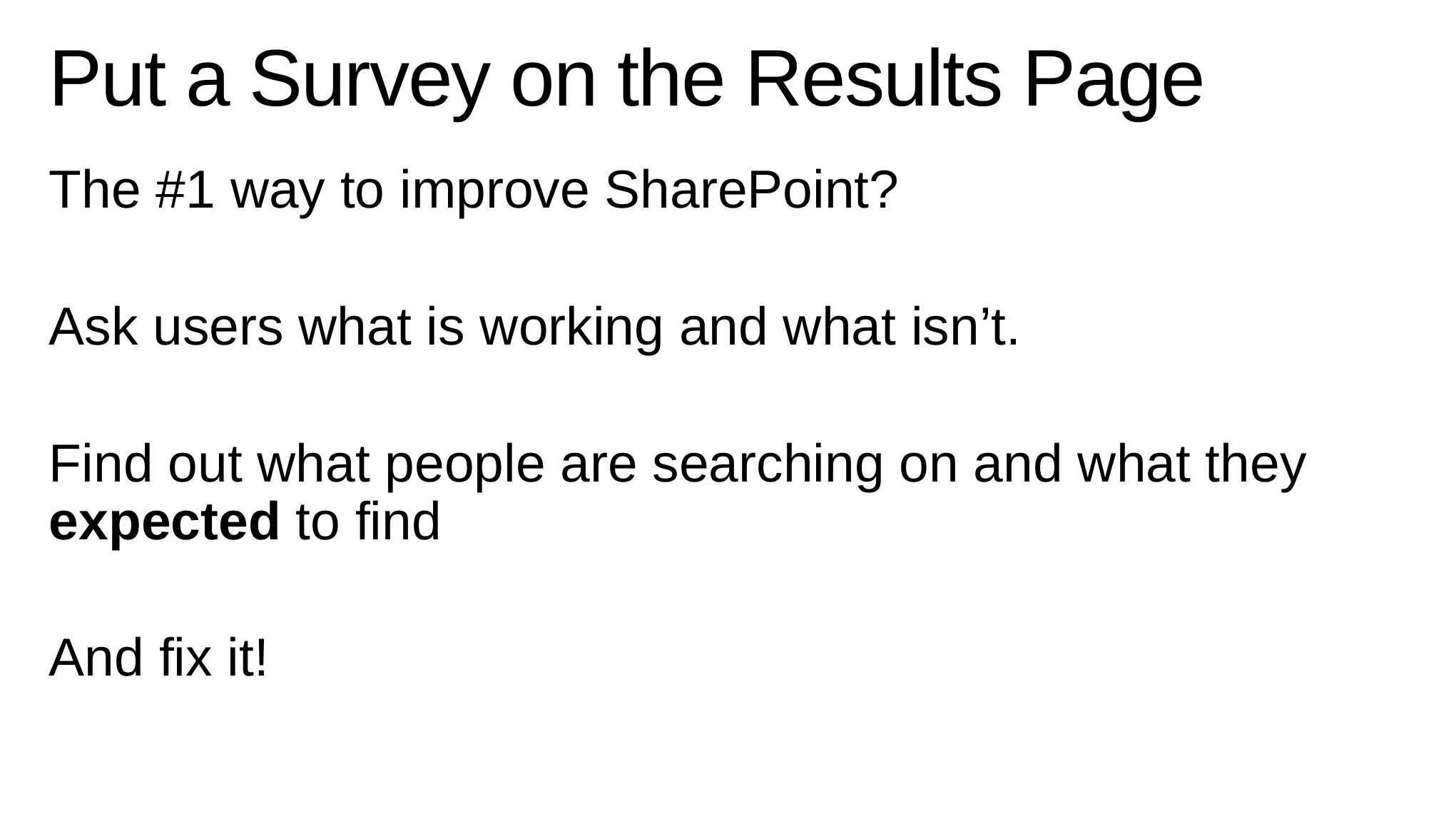

# Put a Survey on the Results Page
The #1 way to improve SharePoint?

Ask users what is working and what isn’t.

Find out what people are searching on and what they expected to find

And fix it!